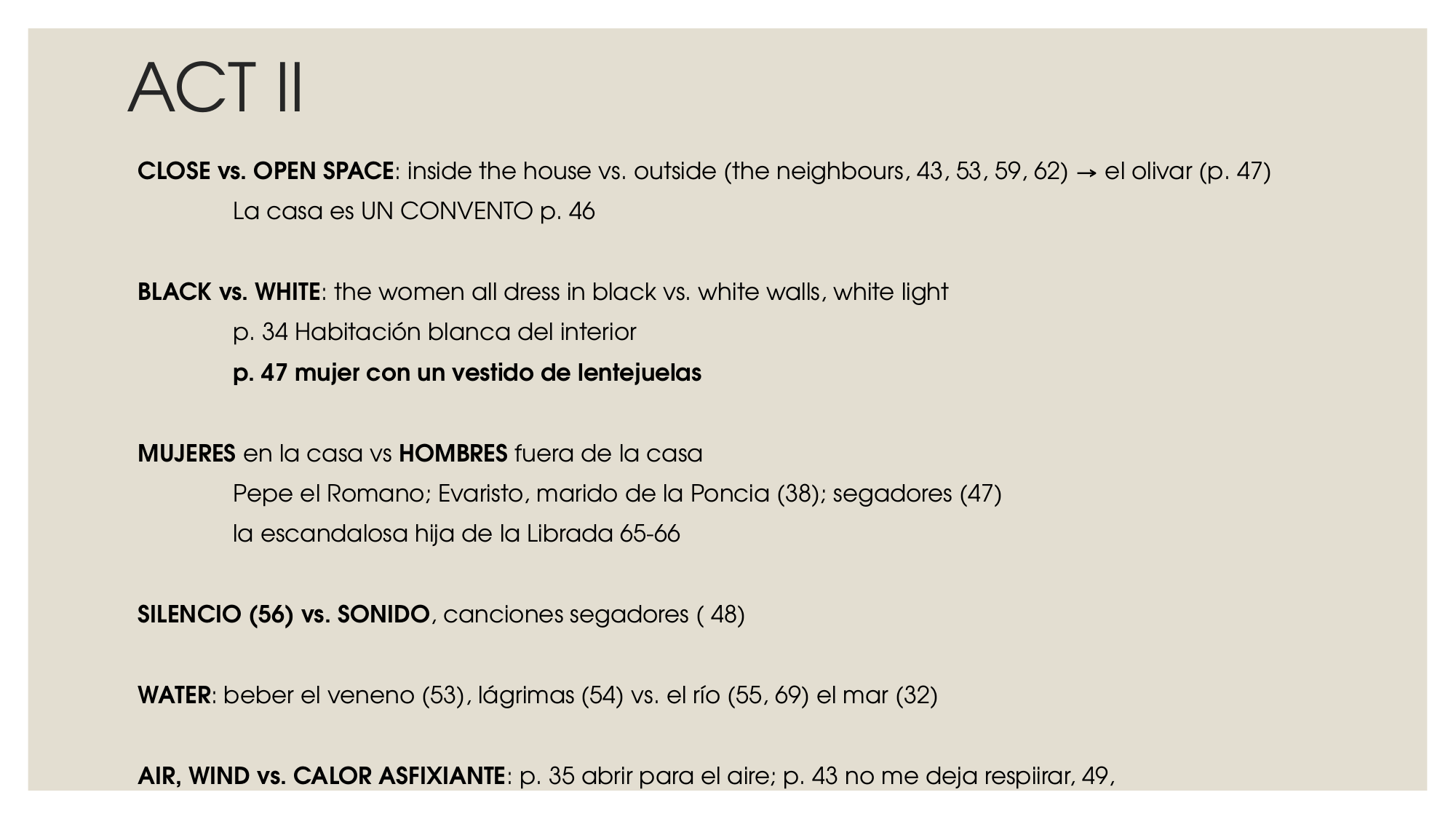

# ACT II
CLOSE vs. OPEN SPACE: inside the house vs. outside (the neighbours, 43, 53, 59, 62) → el olivar (p. 47)
	La casa es UN CONVENTO p. 46

BLACK vs. WHITE: the women all dress in black vs. white walls, white light
	p. 34 Habitación blanca del interior
	p. 47 mujer con un vestido de lentejuelas

MUJERES en la casa vs HOMBRES fuera de la casa
	Pepe el Romano; Evaristo, marido de la Poncia (38); segadores (47)
	la escandalosa hija de la Librada 65-66

SILENCIO (56) vs. SONIDO, canciones segadores ( 48)

WATER: beber el veneno (53), lágrimas (54) vs. el río (55, 69) el mar (32)

AIR, WIND vs. CALOR ASFIXIANTE: p. 35 abrir para el aire; p. 43 no me deja respiirar, 49,